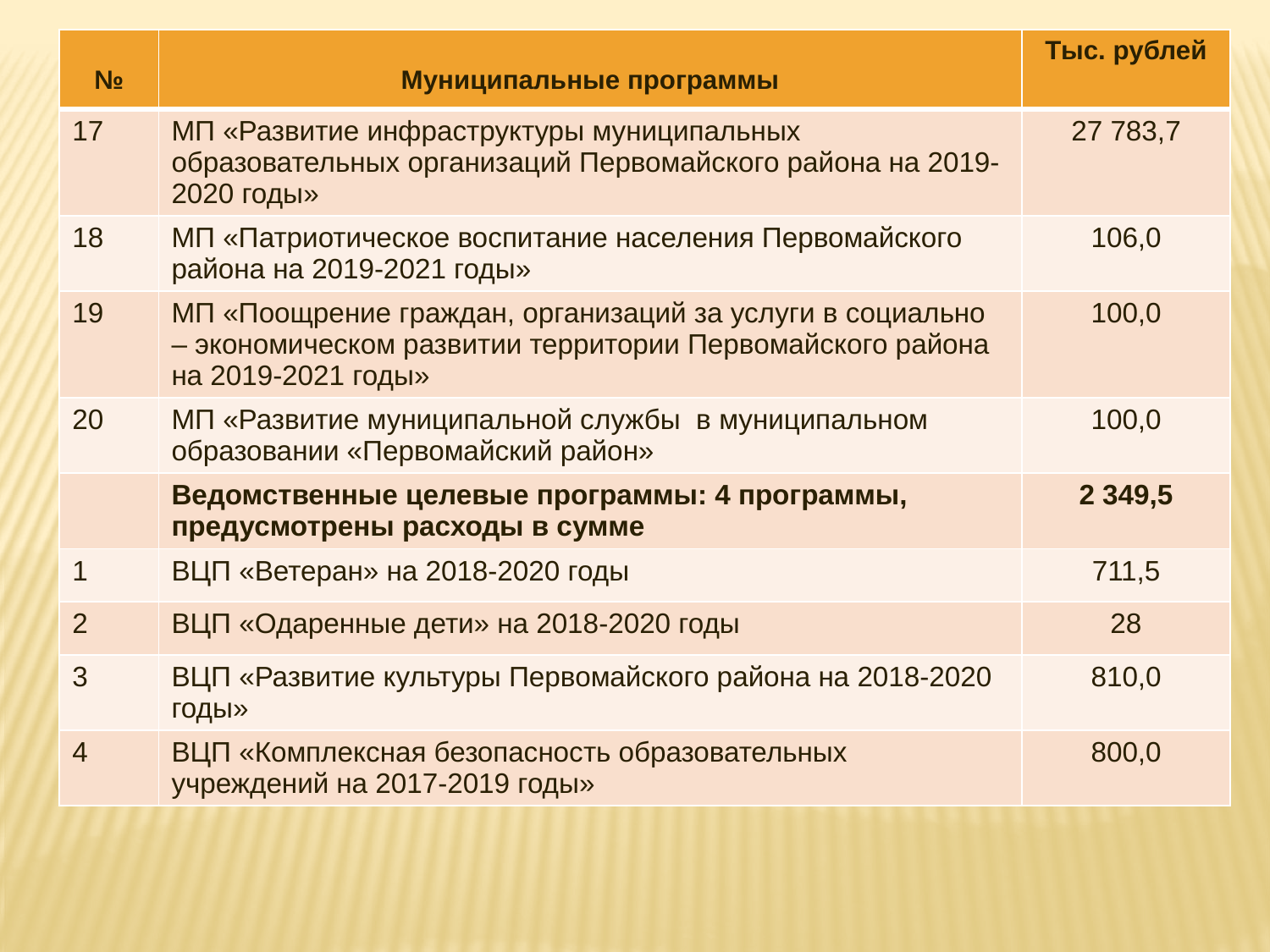

| № | Муниципальные программы | Тыс. рублей |
| --- | --- | --- |
| 17 | МП «Развитие инфраструктуры муниципальных образовательных организаций Первомайского района на 2019-2020 годы» | 27 783,7 |
| 18 | МП «Патриотическое воспитание населения Первомайского района на 2019-2021 годы» | 106,0 |
| 19 | МП «Поощрение граждан, организаций за услуги в социально – экономическом развитии территории Первомайского района на 2019-2021 годы» | 100,0 |
| 20 | МП «Развитие муниципальной службы в муниципальном образовании «Первомайский район» | 100,0 |
|  | Ведомственные целевые программы: 4 программы, предусмотрены расходы в сумме | 2 349,5 |
| 1 | ВЦП «Ветеран» на 2018-2020 годы | 711,5 |
| 2 | ВЦП «Одаренные дети» на 2018-2020 годы | 28 |
| 3 | ВЦП «Развитие культуры Первомайского района на 2018-2020 годы» | 810,0 |
| 4 | ВЦП «Комплексная безопасность образовательных учреждений на 2017-2019 годы» | 800,0 |